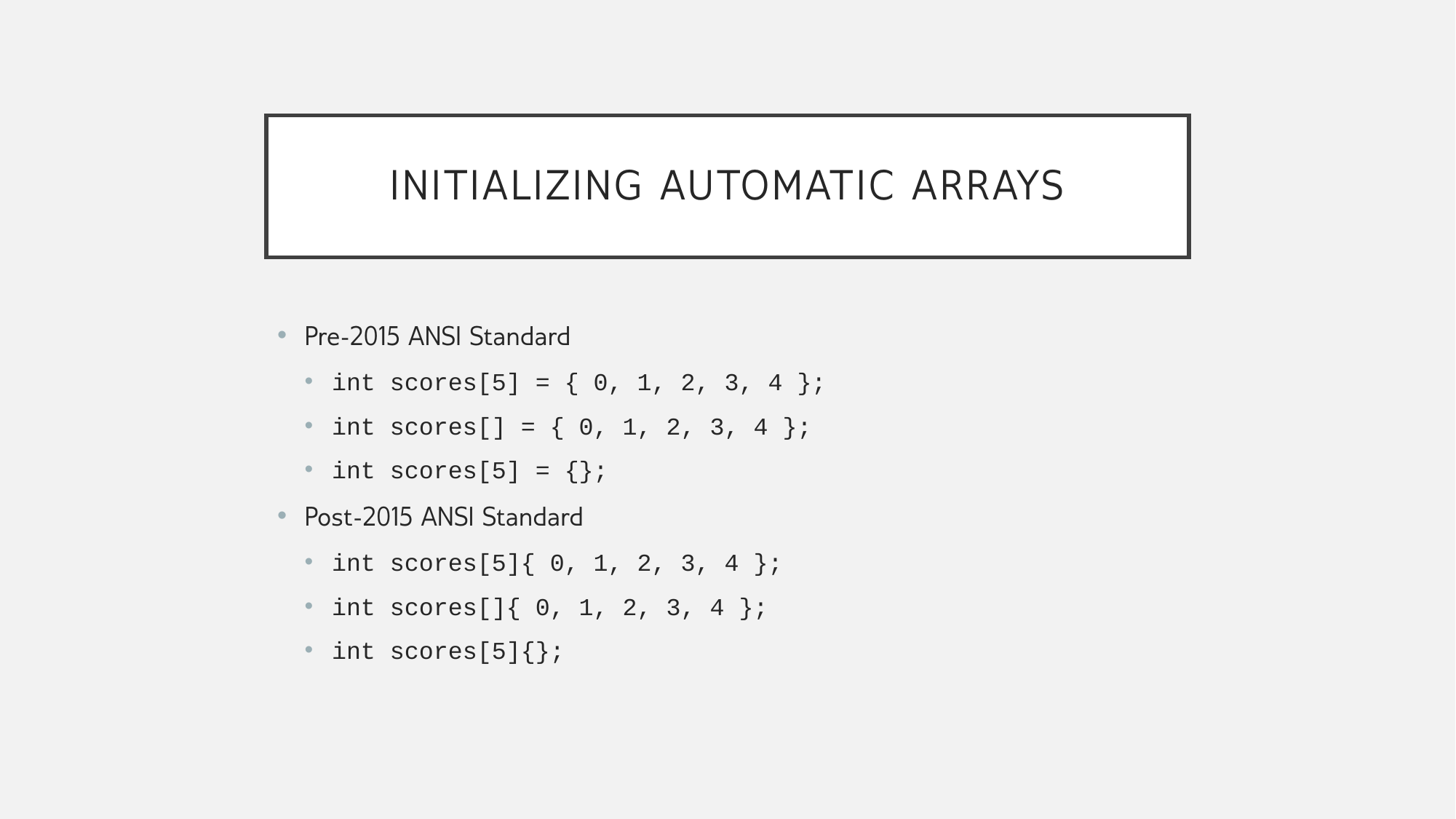

# Initializing Automatic Arrays
Pre-2015 ANSI Standard
int scores[5] = { 0, 1, 2, 3, 4 };
int scores[] = { 0, 1, 2, 3, 4 };
int scores[5] = {};
Post-2015 ANSI Standard
int scores[5]{ 0, 1, 2, 3, 4 };
int scores[]{ 0, 1, 2, 3, 4 };
int scores[5]{};